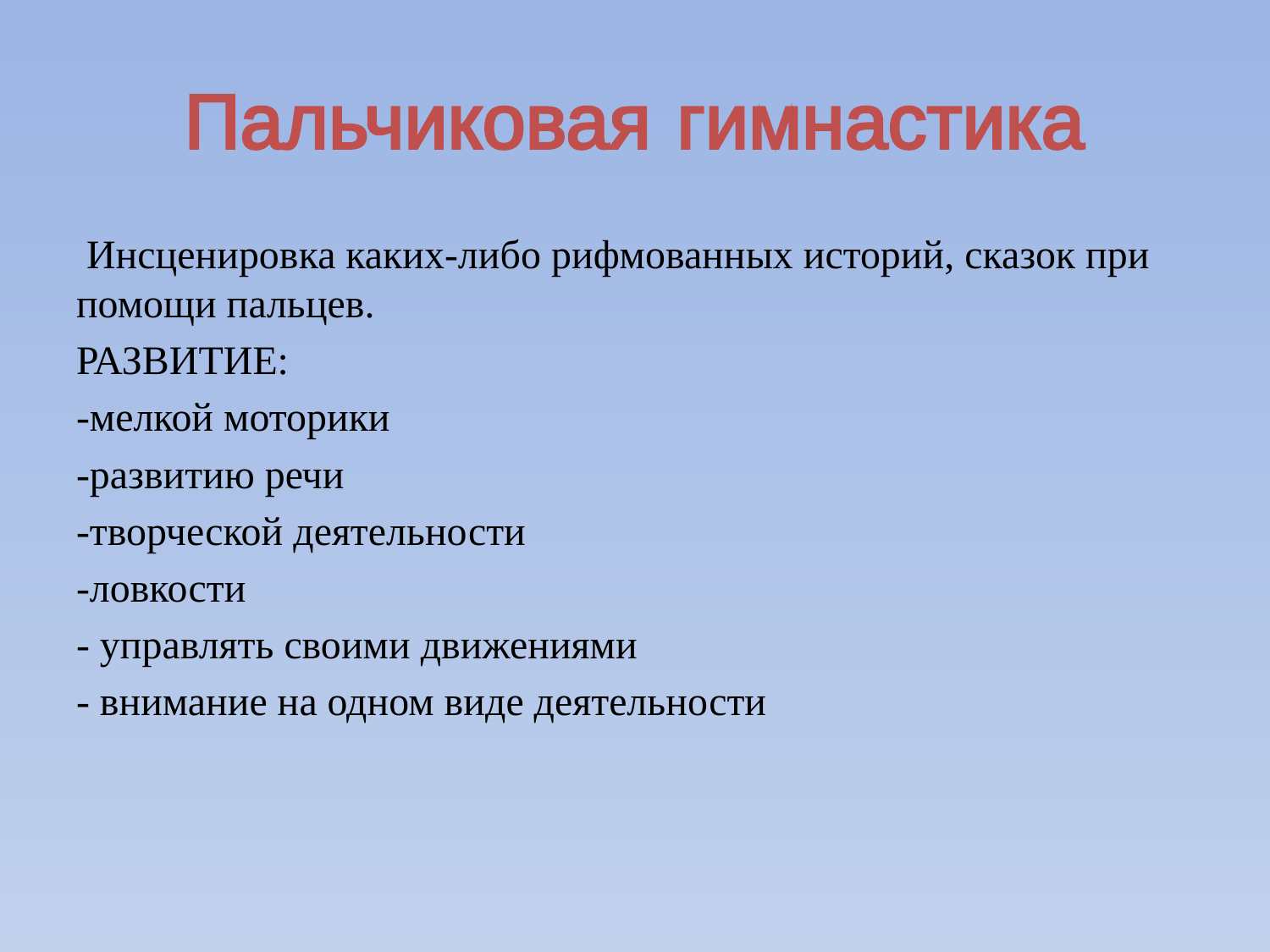

# Пальчиковая гимнастика
 Инсценировка каких-либо рифмованных историй, сказок при помощи пальцев.
РАЗВИТИЕ:
-мелкой моторики
-развитию речи
-творческой деятельности
-ловкости
- управлять своими движениями
- внимание на одном виде деятельности